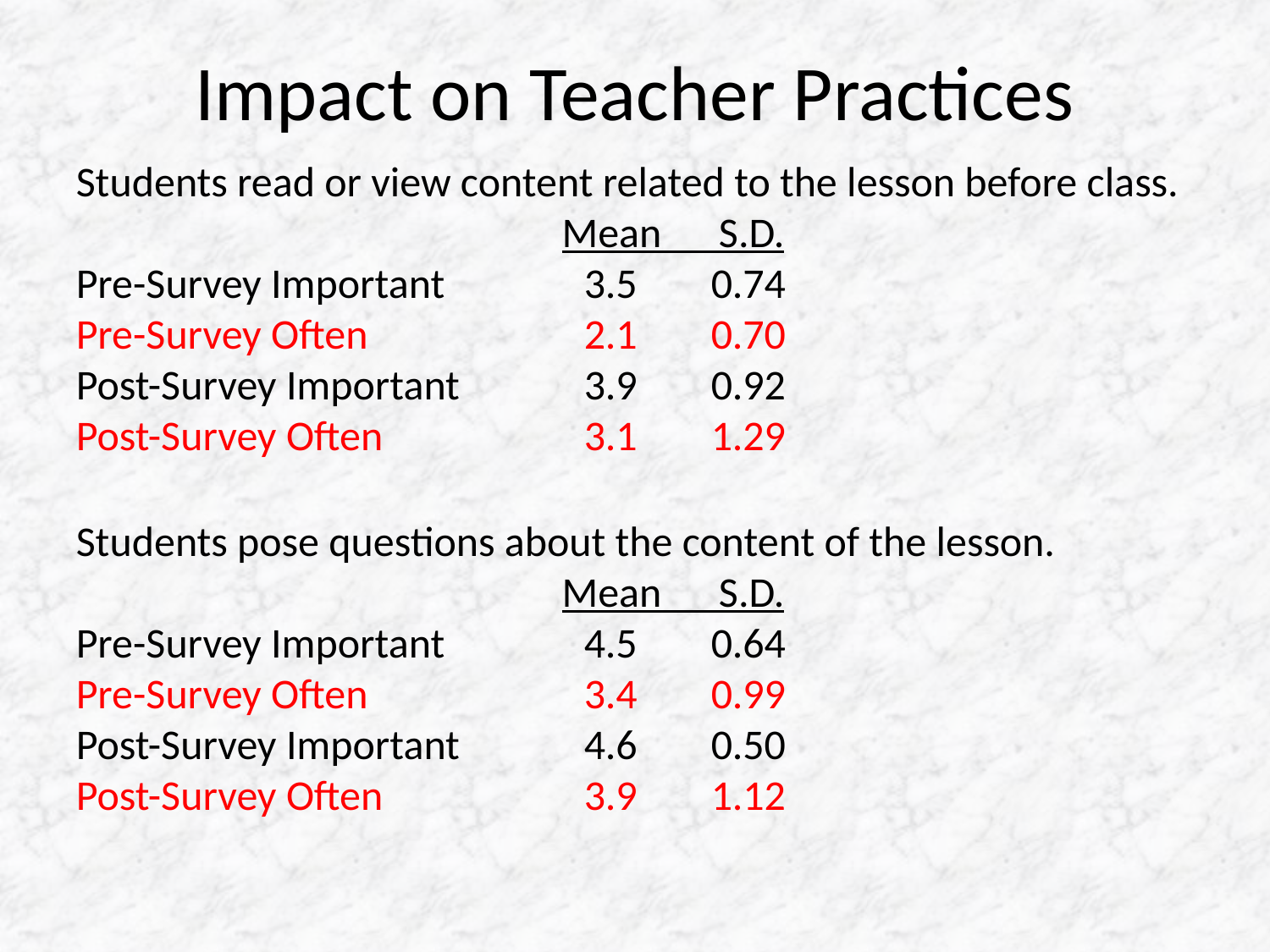

# Impact on Teacher Practices
Students read or view content related to the lesson before class.
                                                   Mean      S.D.
Pre-Survey Important		3.5	0.74
Pre-Survey Often		2.1	0.70
Post-Survey Important	3.9	0.92
Post-Survey Often		3.1	1.29
Students pose questions about the content of the lesson.
                                                   Mean      S.D.
Pre-Survey Important		4.5	0.64
Pre-Survey Often		3.4	0.99
Post-Survey Important	4.6	0.50
Post-Survey Often		3.9	1.12